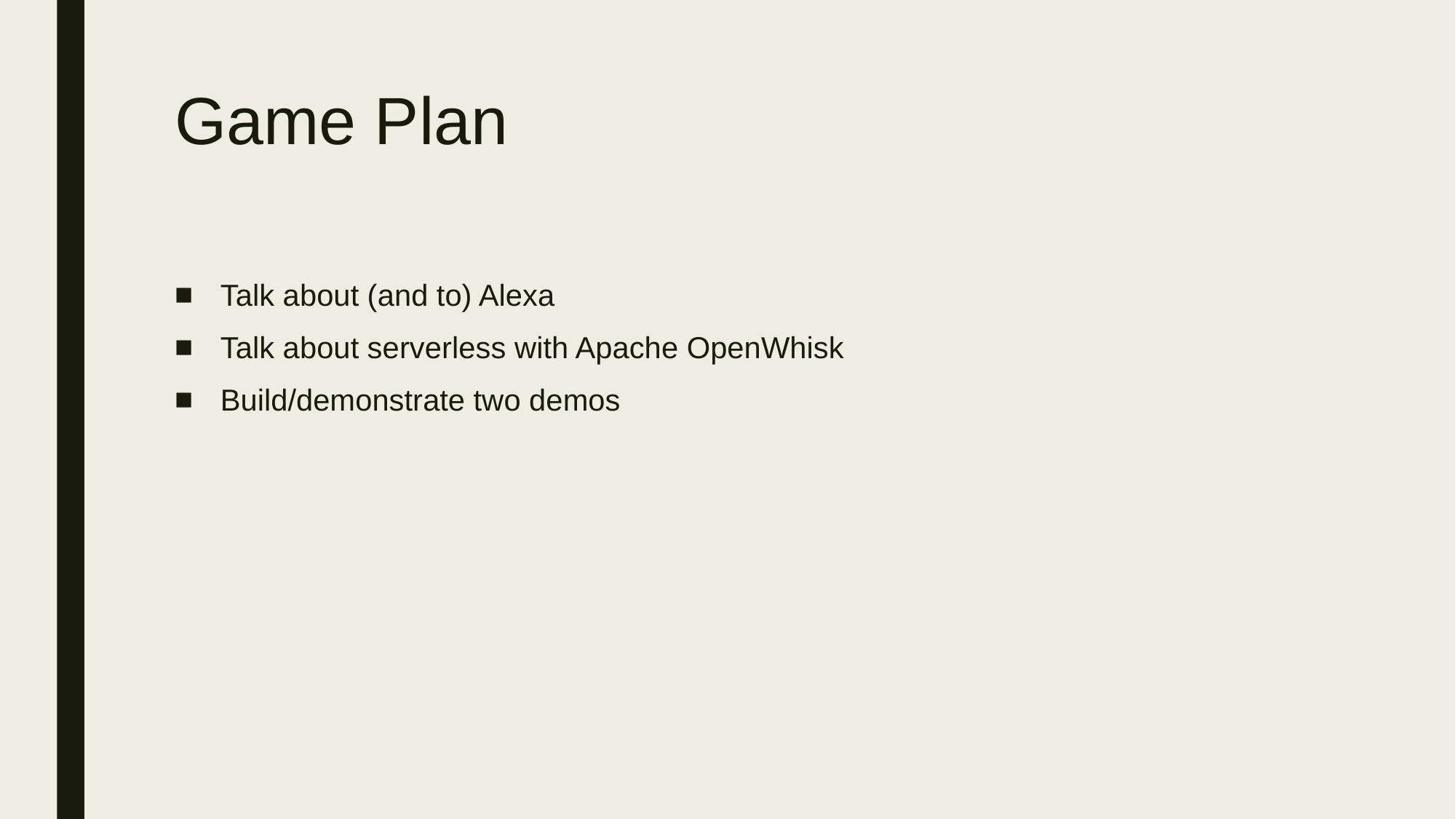

# Game Plan
Talk about (and to) Alexa
Talk about serverless with Apache OpenWhisk
Build/demonstrate two demos